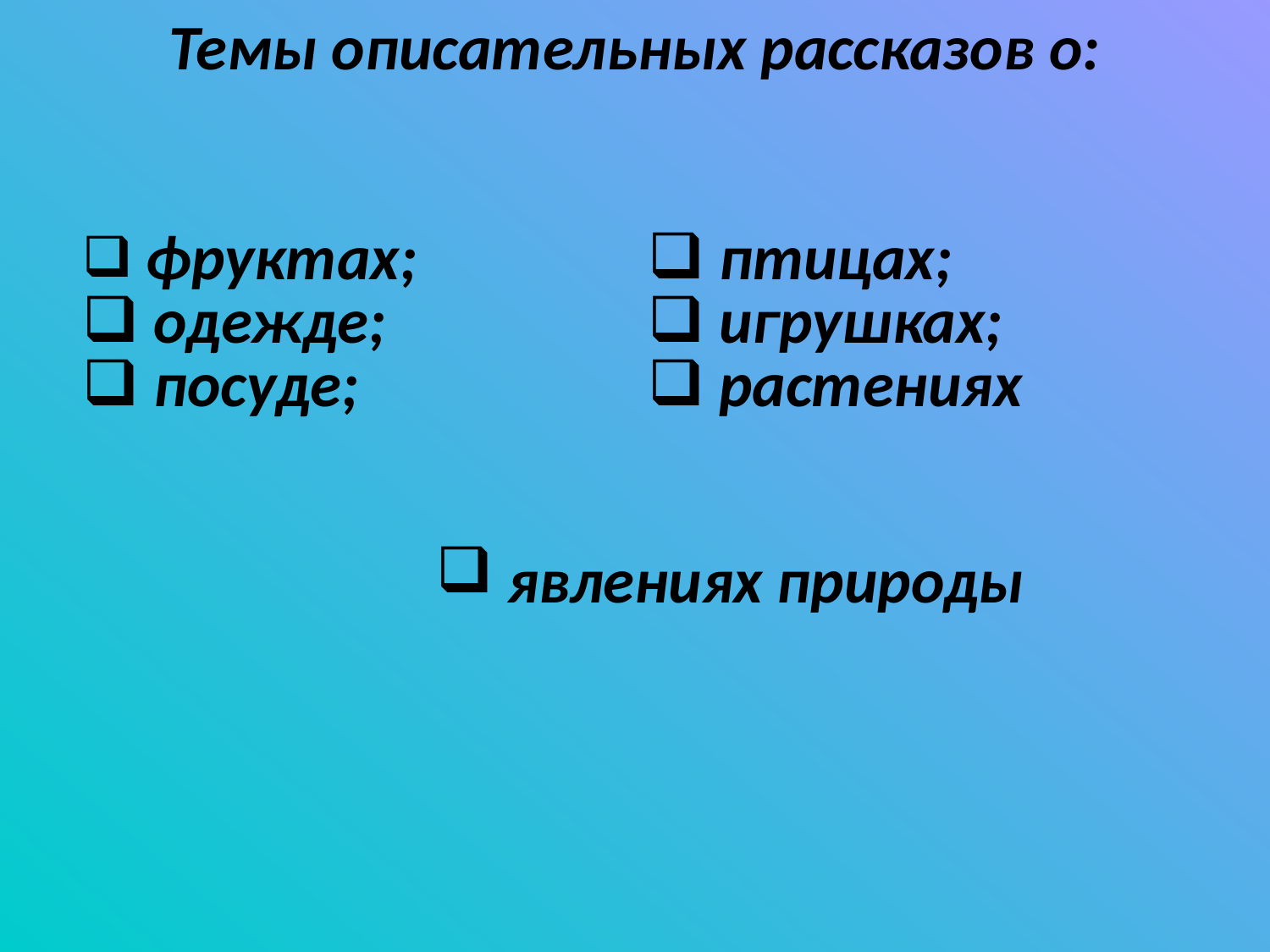

Темы описательных рассказов о:

 явлениях природы
| фруктах; одежде; посуде; | птицах; игрушках; растениях |
| --- | --- |